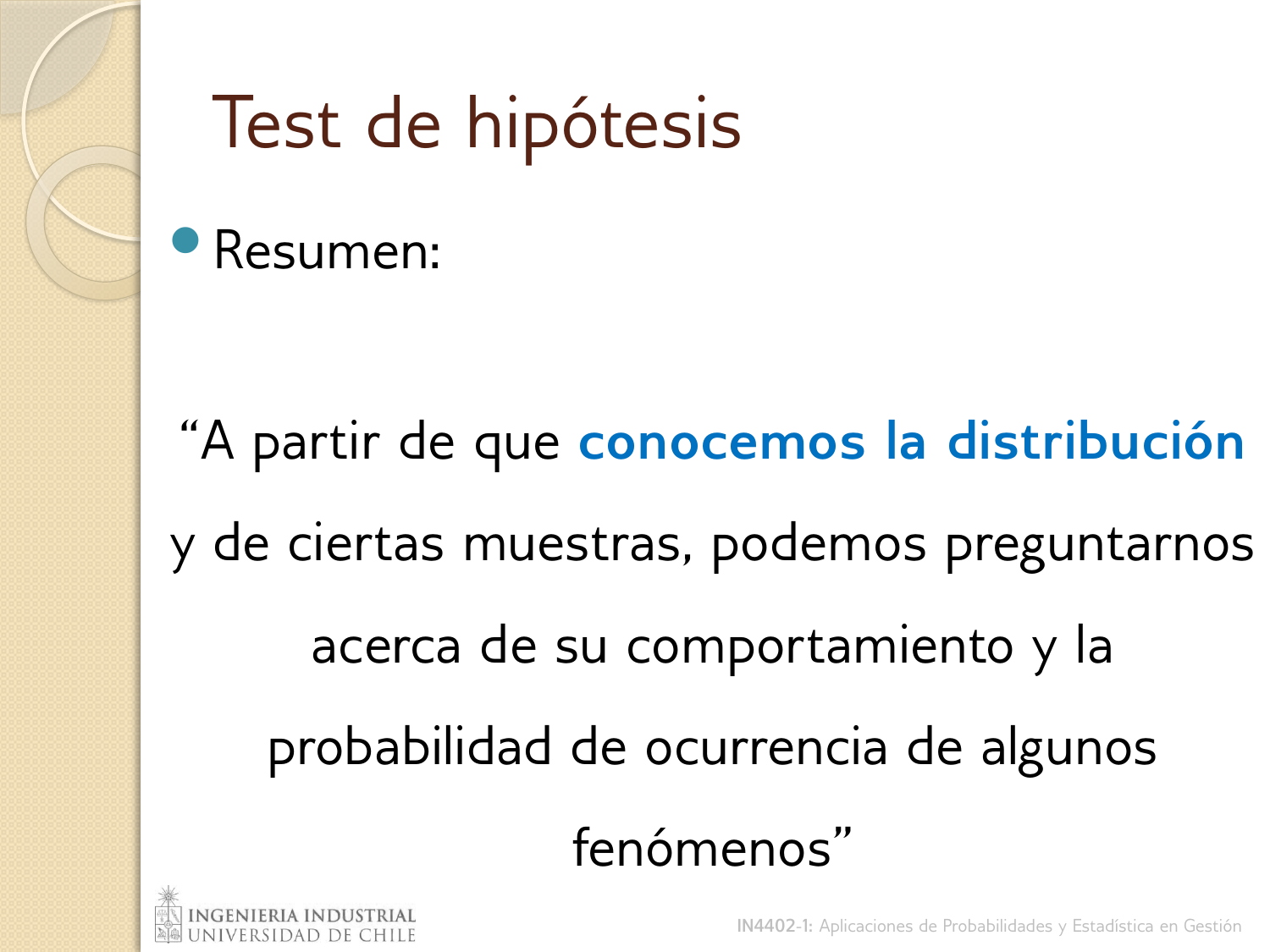

# Test de hipótesis
Resumen:

“A partir de que conocemos la distribución y de ciertas muestras, podemos preguntarnos acerca de su comportamiento y la probabilidad de ocurrencia de algunos fenómenos”